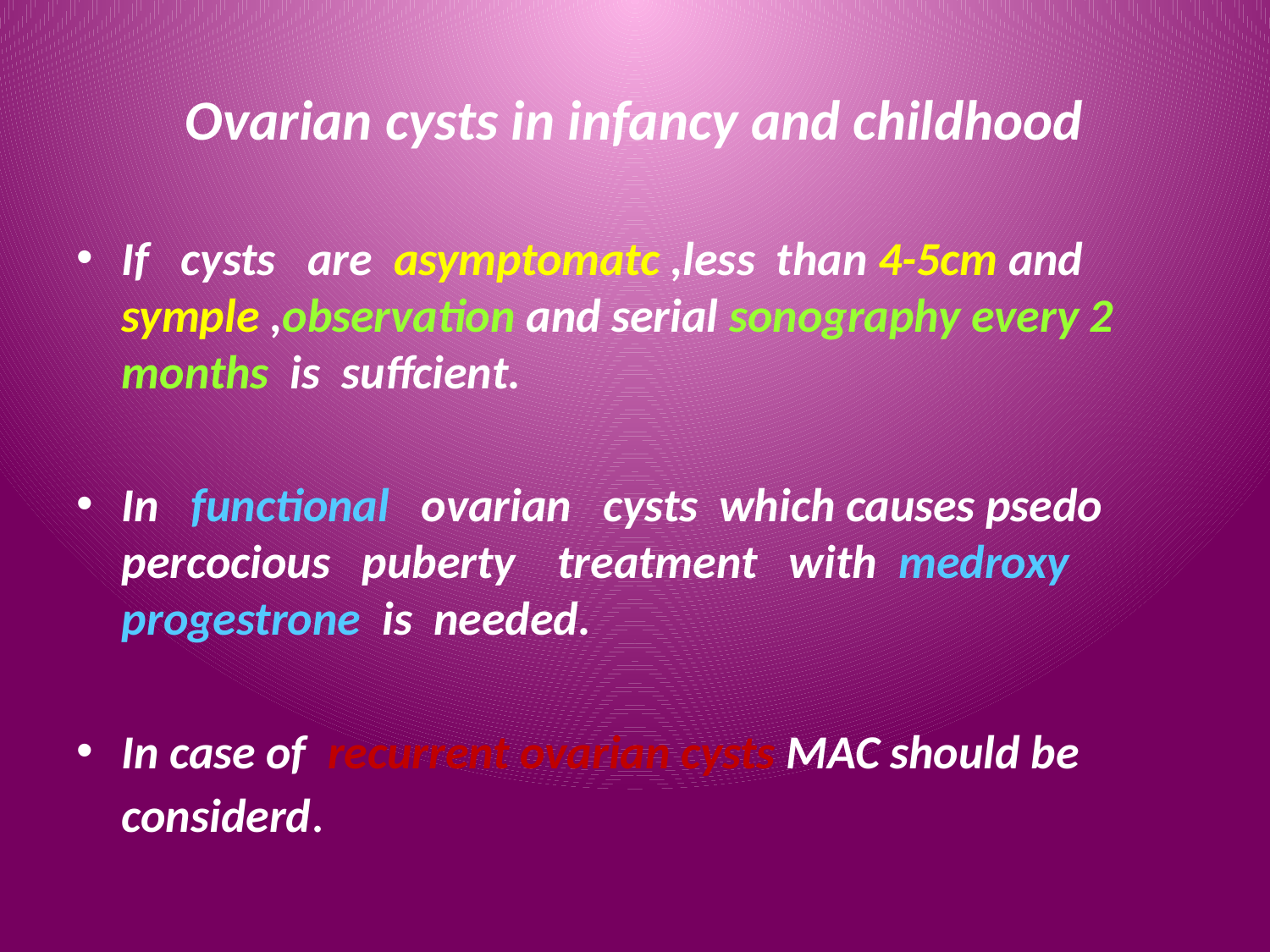

# Ovarian cysts in infancy and childhood
If   cysts   are  asymptomatc ,less  than 4-5cm and symple ,observation and serial sonography every 2  months  is  suffcient.

In   functional   ovarian   cysts  which causes psedo percocious   puberty    treatment   with  medroxy progestrone  is  needed.

In case of  recurrent ovarian cysts MAC should be considerd.